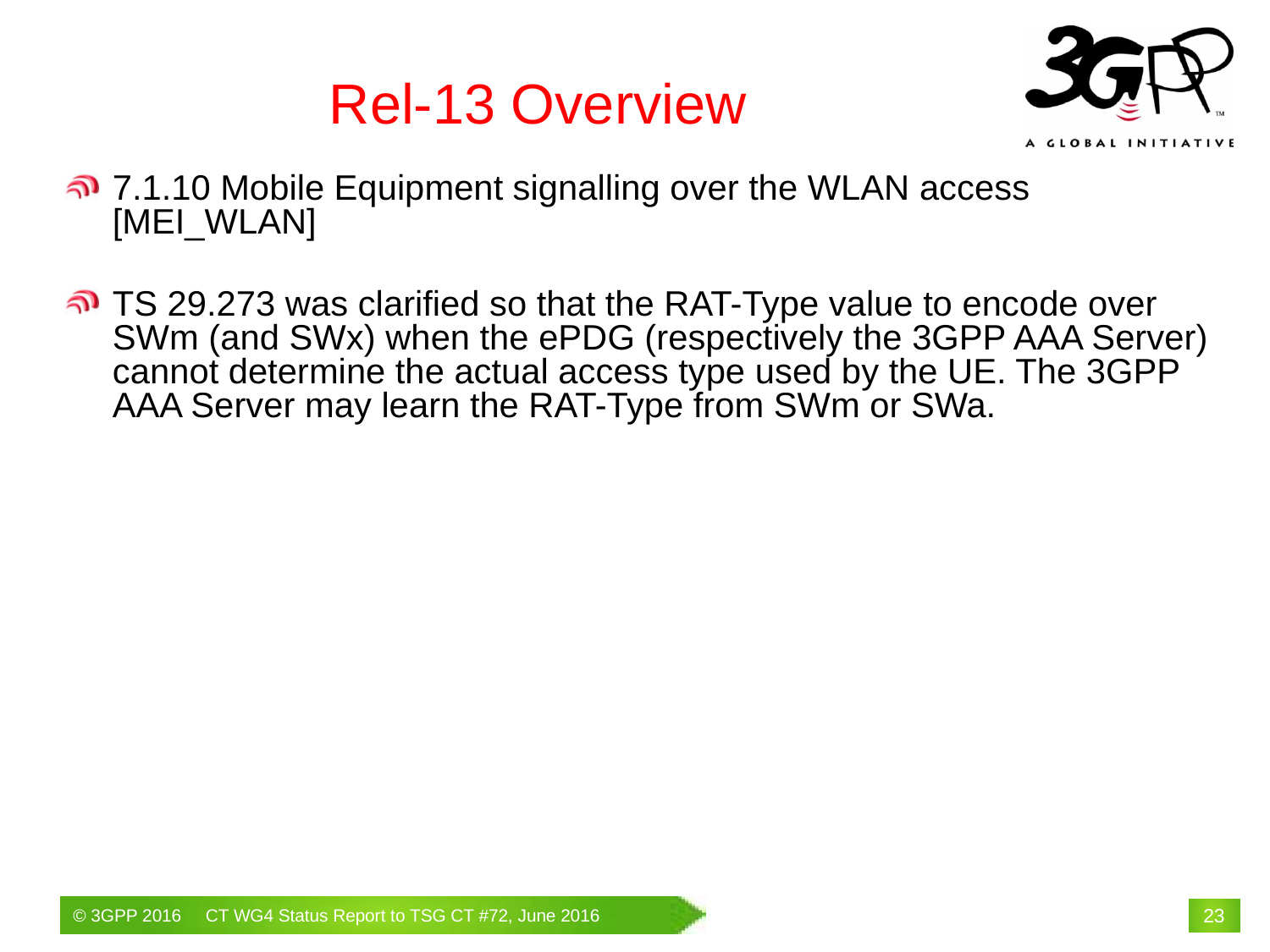

# Rel-13 Overview
7.1.10 Mobile Equipment signalling over the WLAN access  [MEI_WLAN]

TS 29.273 was clarified so that the RAT-Type value to encode over SWm (and SWx) when the ePDG (respectively the 3GPP AAA Server) cannot determine the actual access type used by the UE. The 3GPP AAA Server may learn the RAT-Type from SWm or SWa.